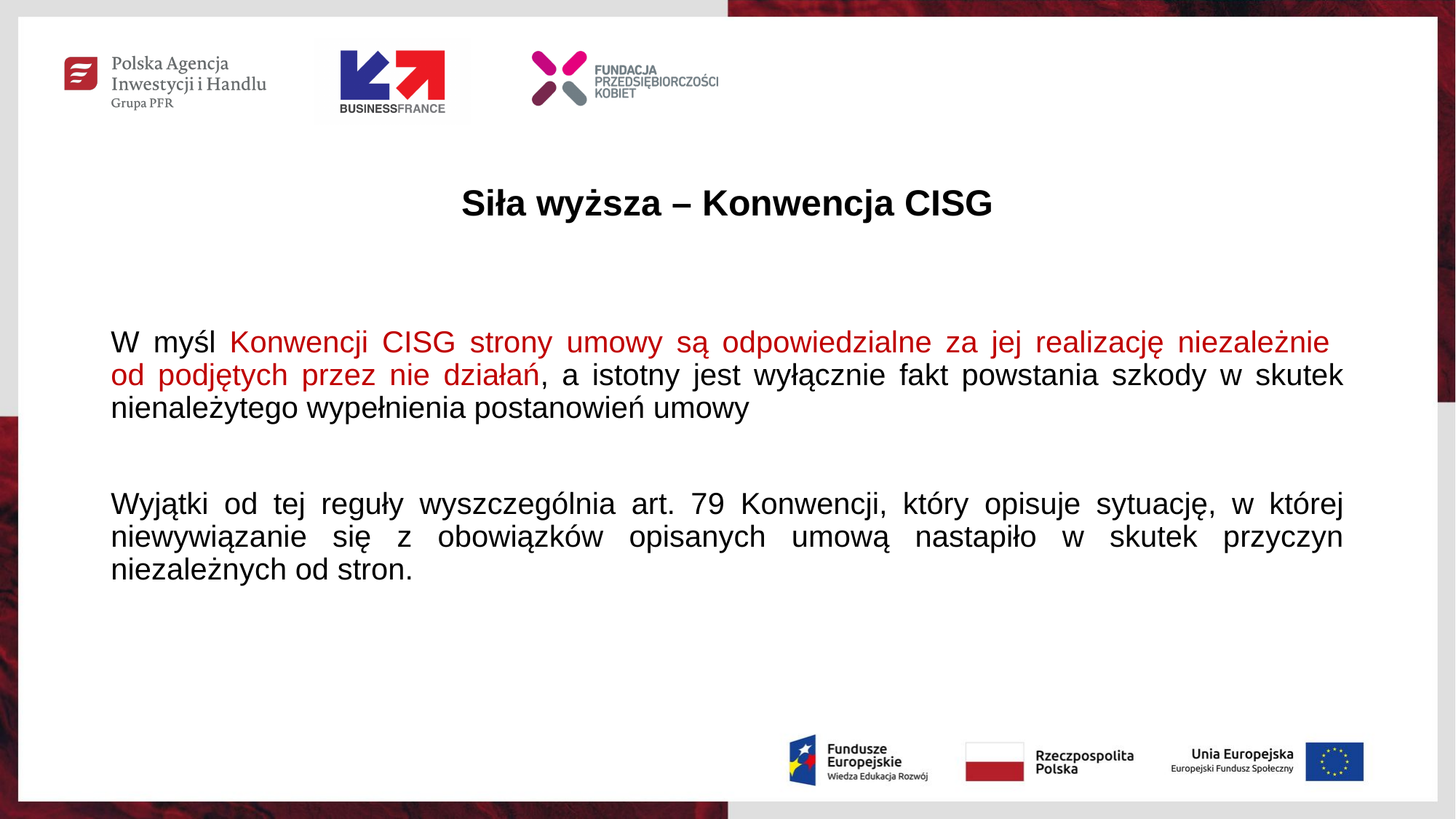

# Siła wyższa – Konwencja CISG
W myśl Konwencji CISG strony umowy są odpowiedzialne za jej realizację niezależnie
od podjętych przez nie działań, a istotny jest wyłącznie fakt powstania szkody w skutek nienależytego wypełnienia postanowień umowy

Wyjątki od tej reguły wyszczególnia art. 79 Konwencji, który opisuje sytuację, w której niewywiązanie się z obowiązków opisanych umową nastapiło w skutek przyczyn niezależnych od stron.